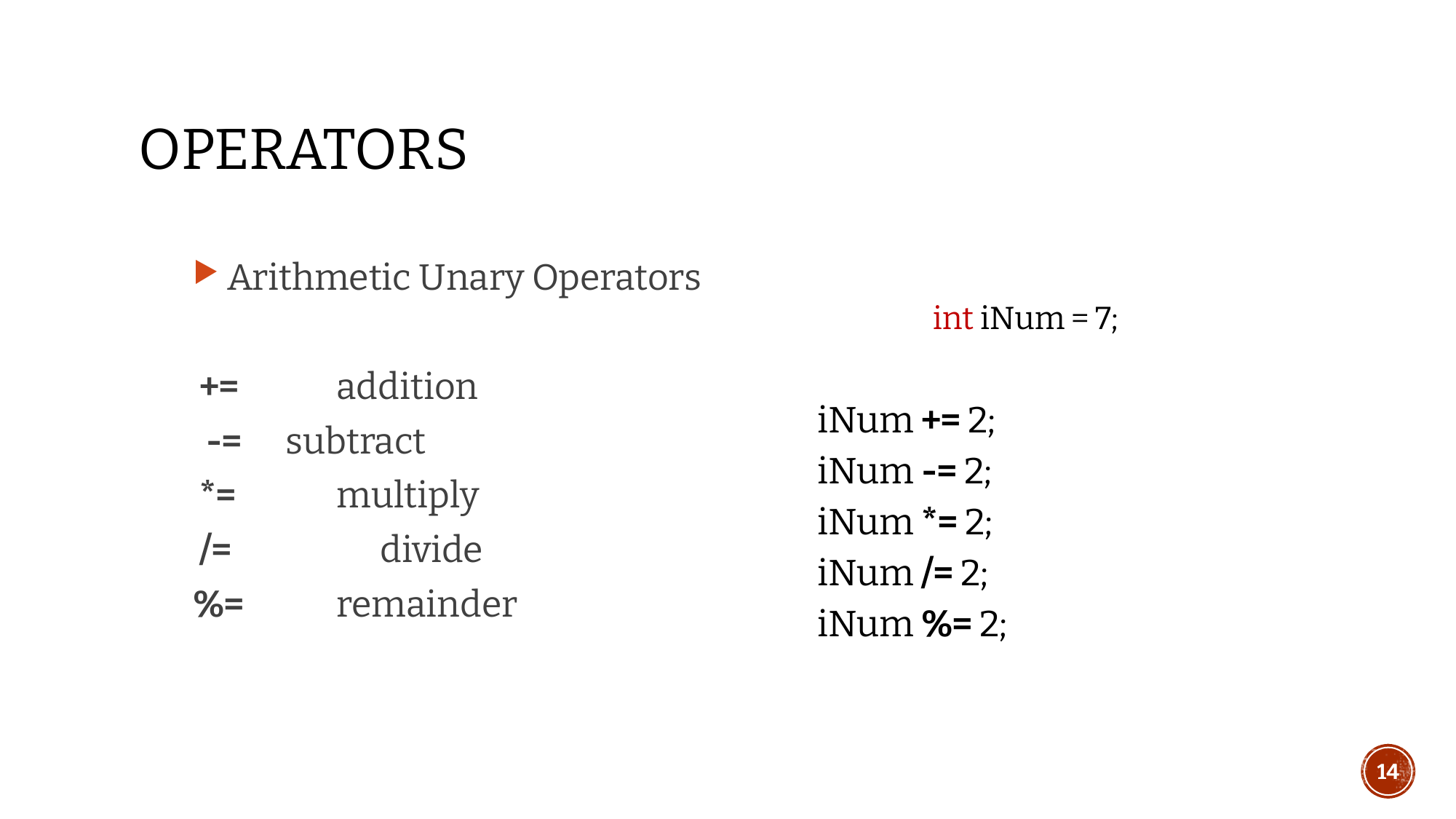

# Operators
Arithmetic Unary Operators

 += 	addition
  -=      subtract
 *=  	multiply
 /=	      divide
%=	remainder
int iNum = 7;

iNum += 2;
iNum -= 2;
iNum *= 2;
iNum /= 2;
iNum %= 2;
14